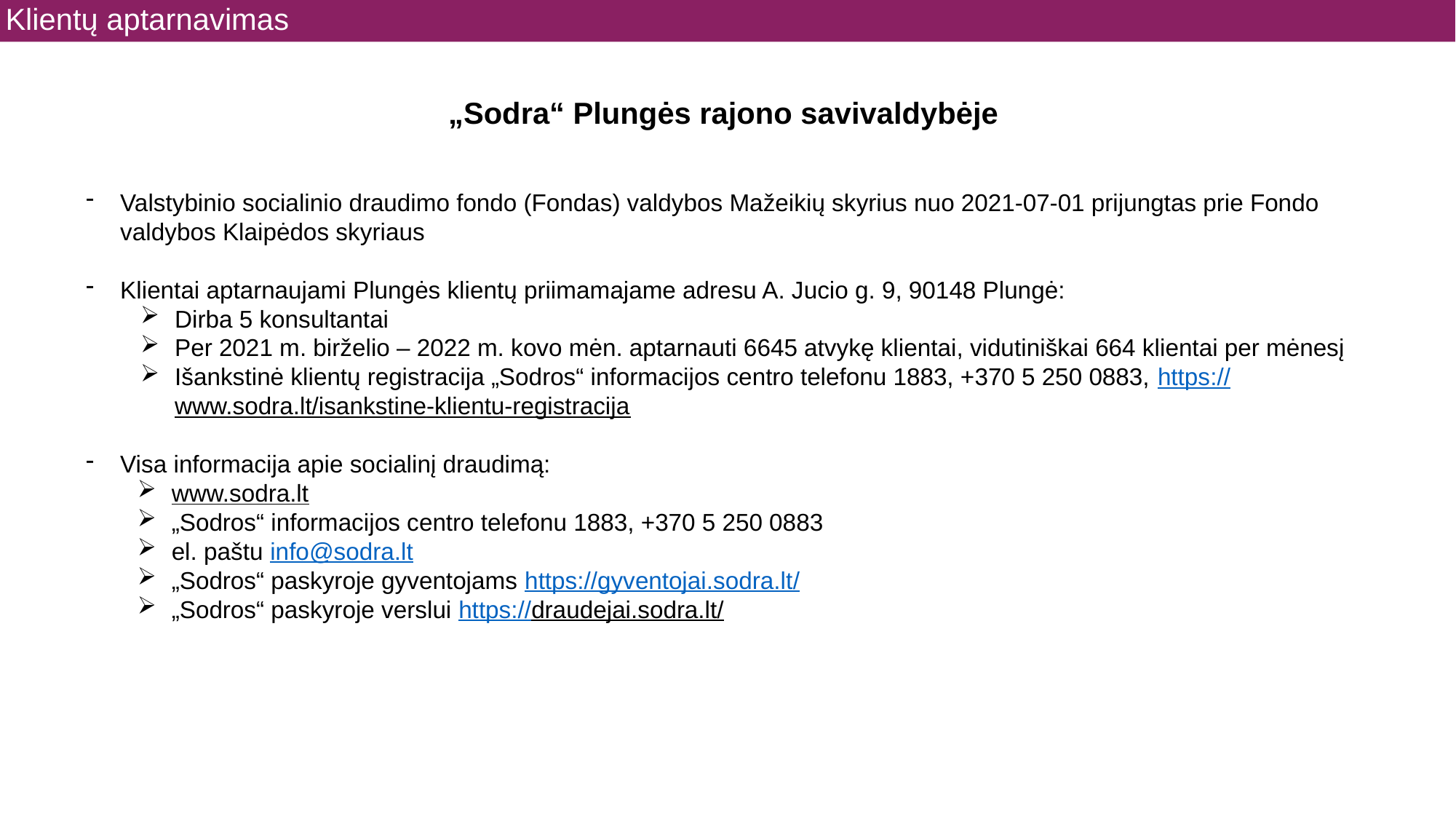

Klientų aptarnavimas
„Sodra“ Plungės rajono savivaldybėje
Valstybinio socialinio draudimo fondo (Fondas) valdybos Mažeikių skyrius nuo 2021-07-01 prijungtas prie Fondo valdybos Klaipėdos skyriaus

Klientai aptarnaujami Plungės klientų priimamajame adresu A. Jucio g. 9, 90148 Plungė:
Dirba 5 konsultantai
Per 2021 m. birželio – 2022 m. kovo mėn. aptarnauti 6645 atvykę klientai, vidutiniškai 664 klientai per mėnesį
Išankstinė klientų registracija „Sodros“ informacijos centro telefonu 1883, +370 5 250 0883, https://www.sodra.lt/isankstine-klientu-registracija

Visa informacija apie socialinį draudimą:
www.sodra.lt
„Sodros“ informacijos centro telefonu 1883, +370 5 250 0883
el. paštu info@sodra.lt
„Sodros“ paskyroje gyventojams https://gyventojai.sodra.lt/
„Sodros“ paskyroje verslui https://draudejai.sodra.lt/
892 €